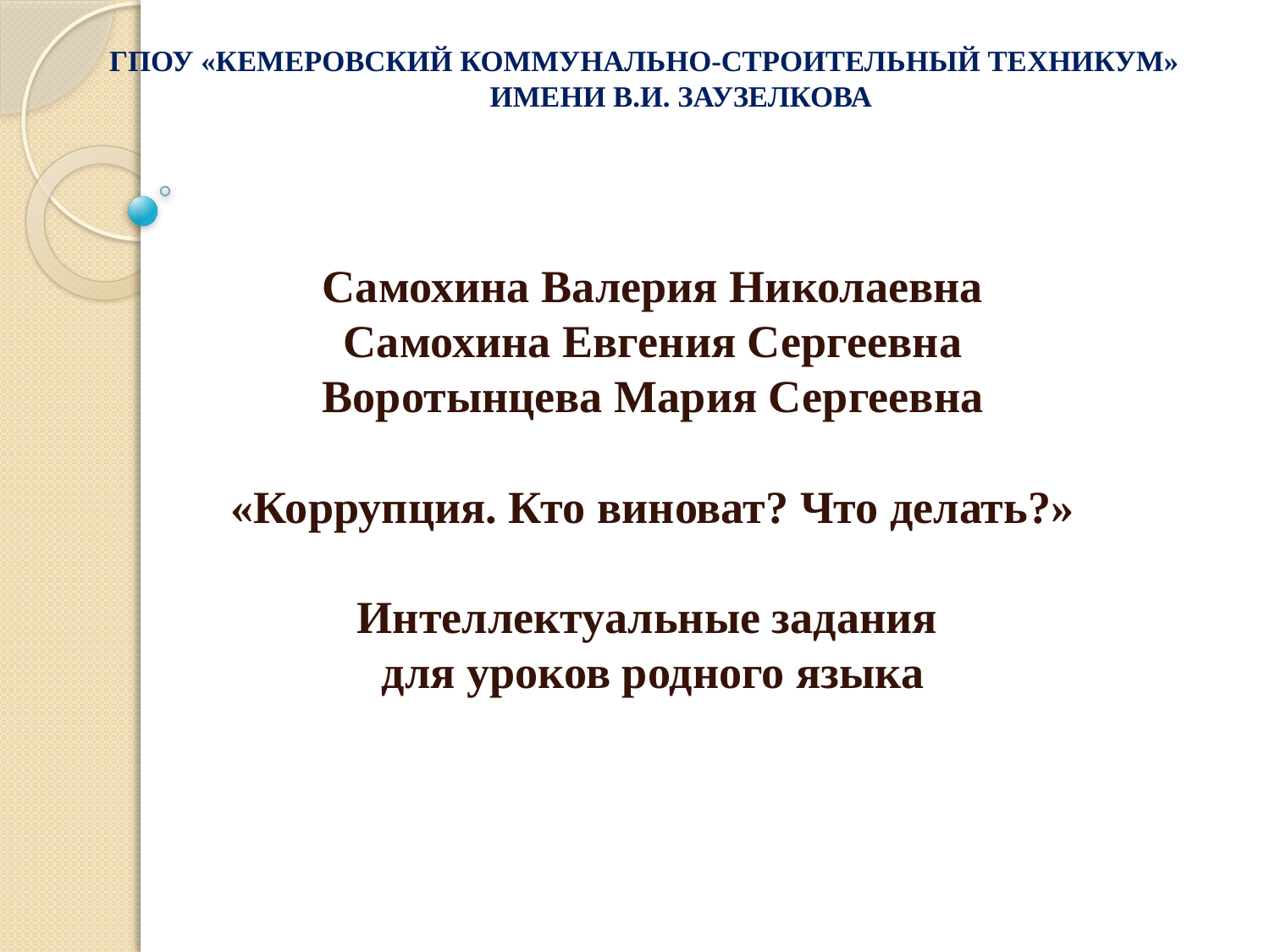

# ГПОУ «КЕМЕРОВСКИЙ КОММУНАЛЬНО-СТРОИТЕЛЬНЫЙ ТЕХНИКУМ»           ИМЕНИ В.И. ЗАУЗЕЛКОВА
Самохина Валерия Николаевна
Самохина Евгения Сергеевна
Воротынцева Мария Сергеевна

«Коррупция. Кто виноват? Что делать?»

Интеллектуальные задания
для уроков родного языка